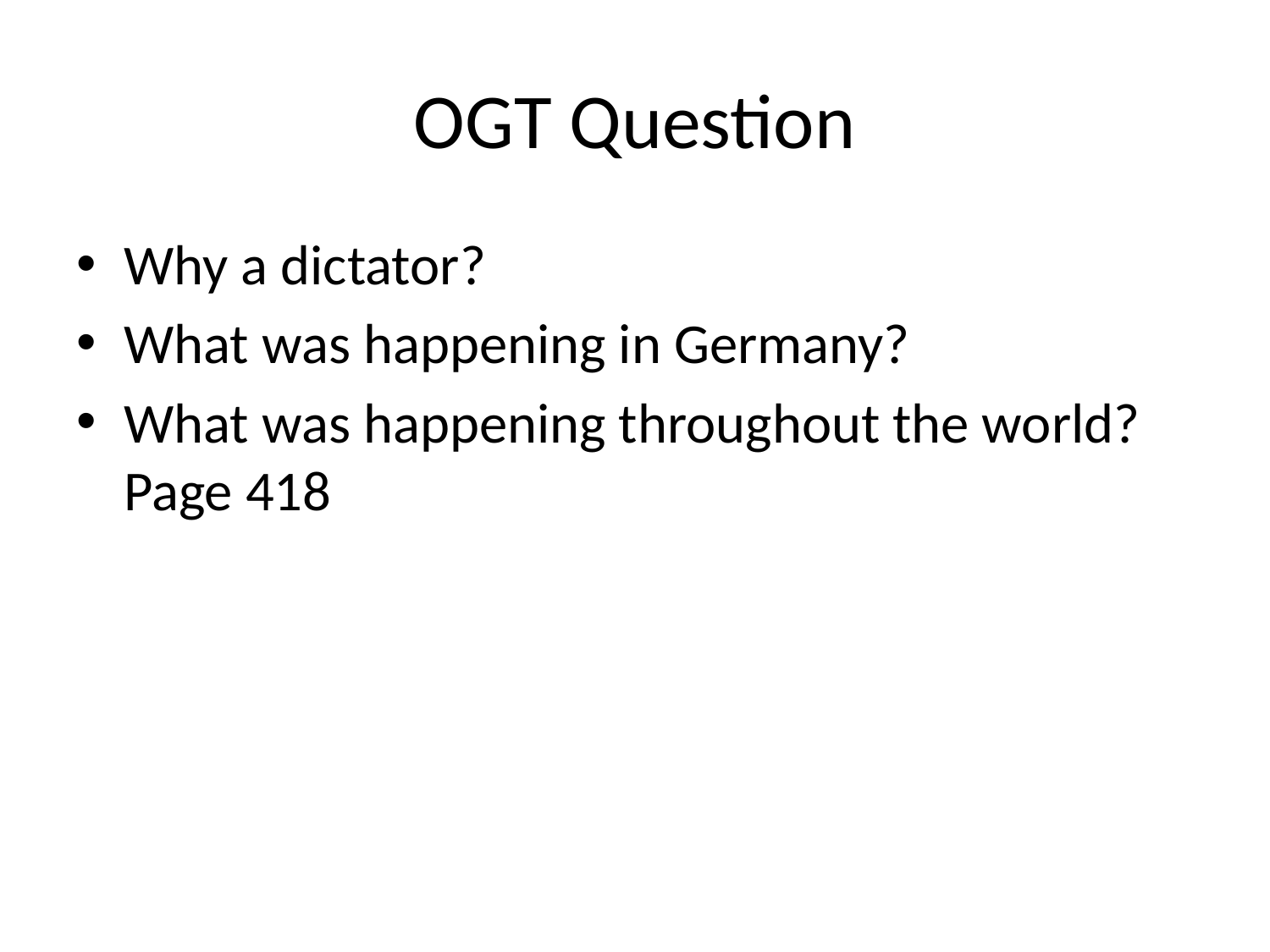

# OGT Question
Why a dictator?
What was happening in Germany?
What was happening throughout the world? Page 418